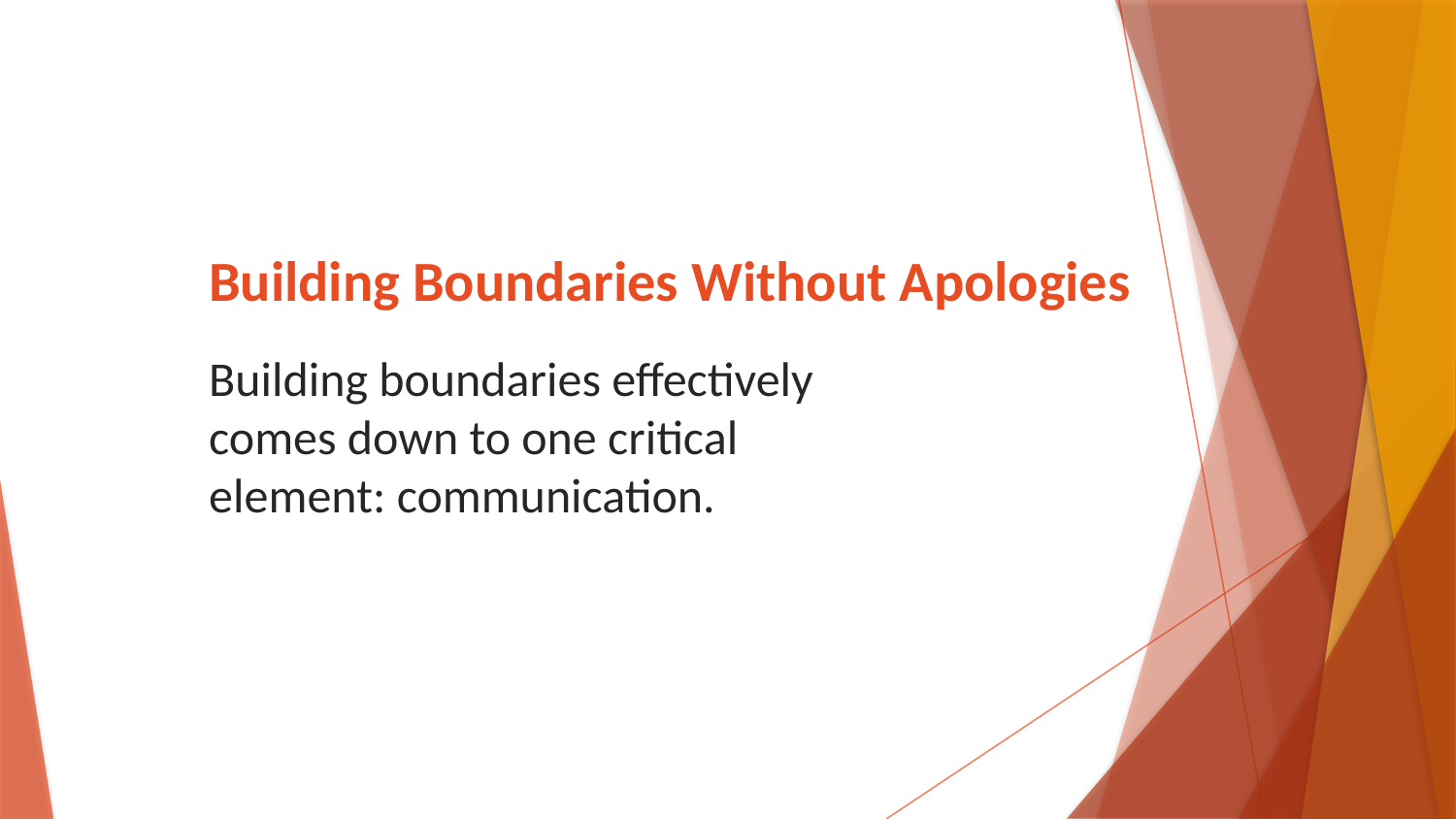

# Building Boundaries Without Apologies
Building boundaries effectively comes down to one critical element: communication.